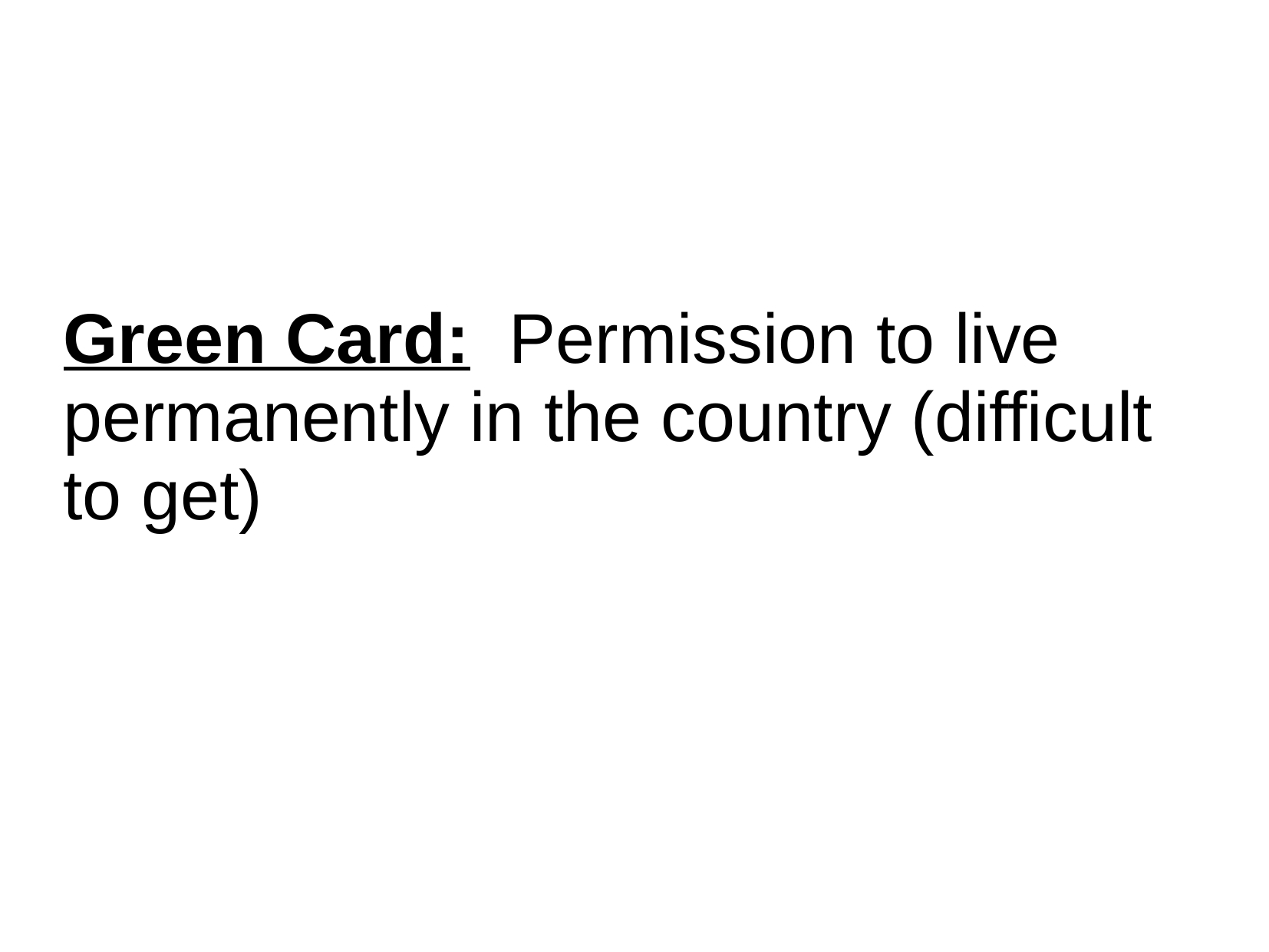

Green Card:  Permission to live permanently in the country (difficult to get)